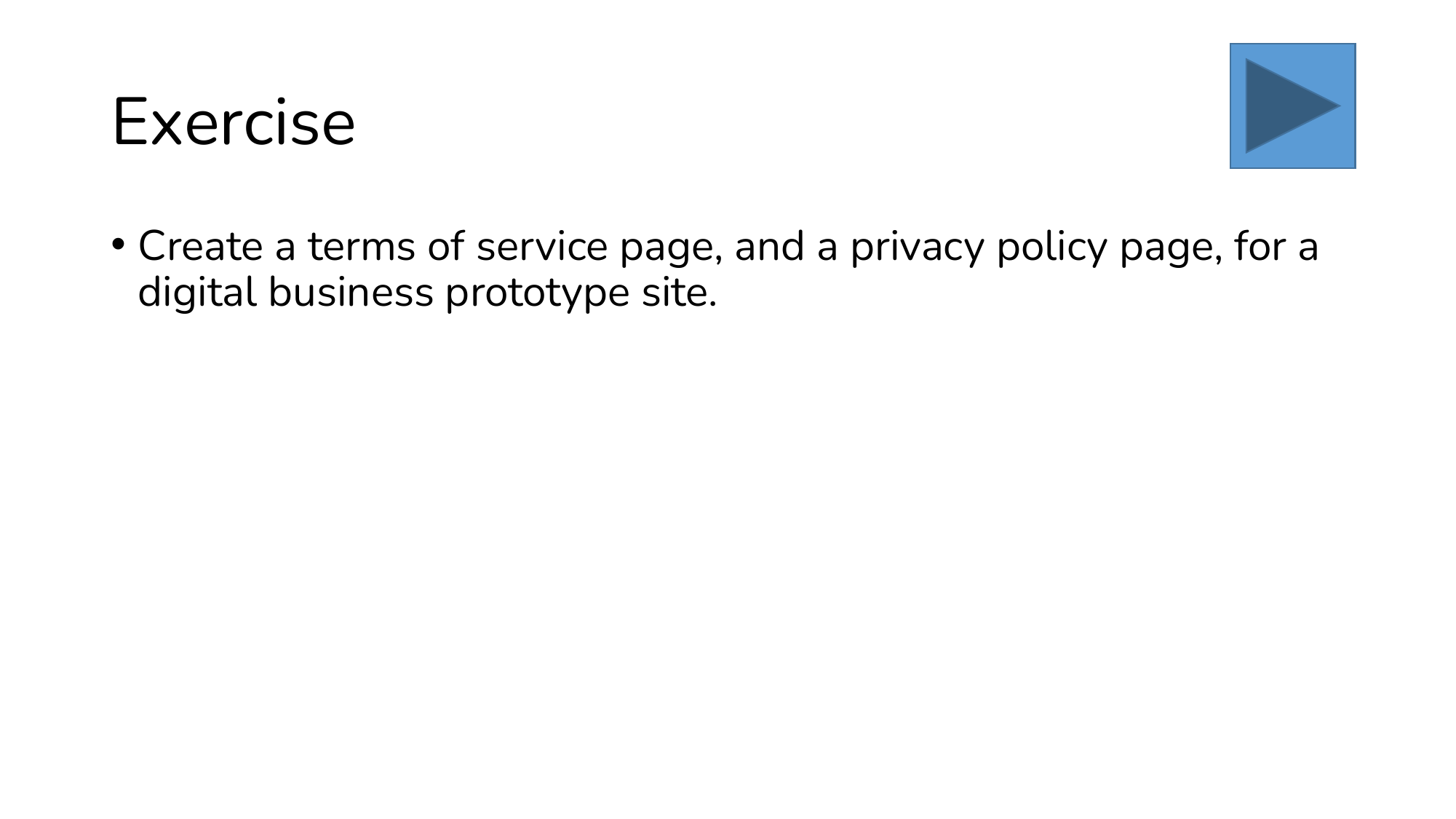

# Exercise

Create a terms of service page, and a privacy policy page, for a digital business prototype site.